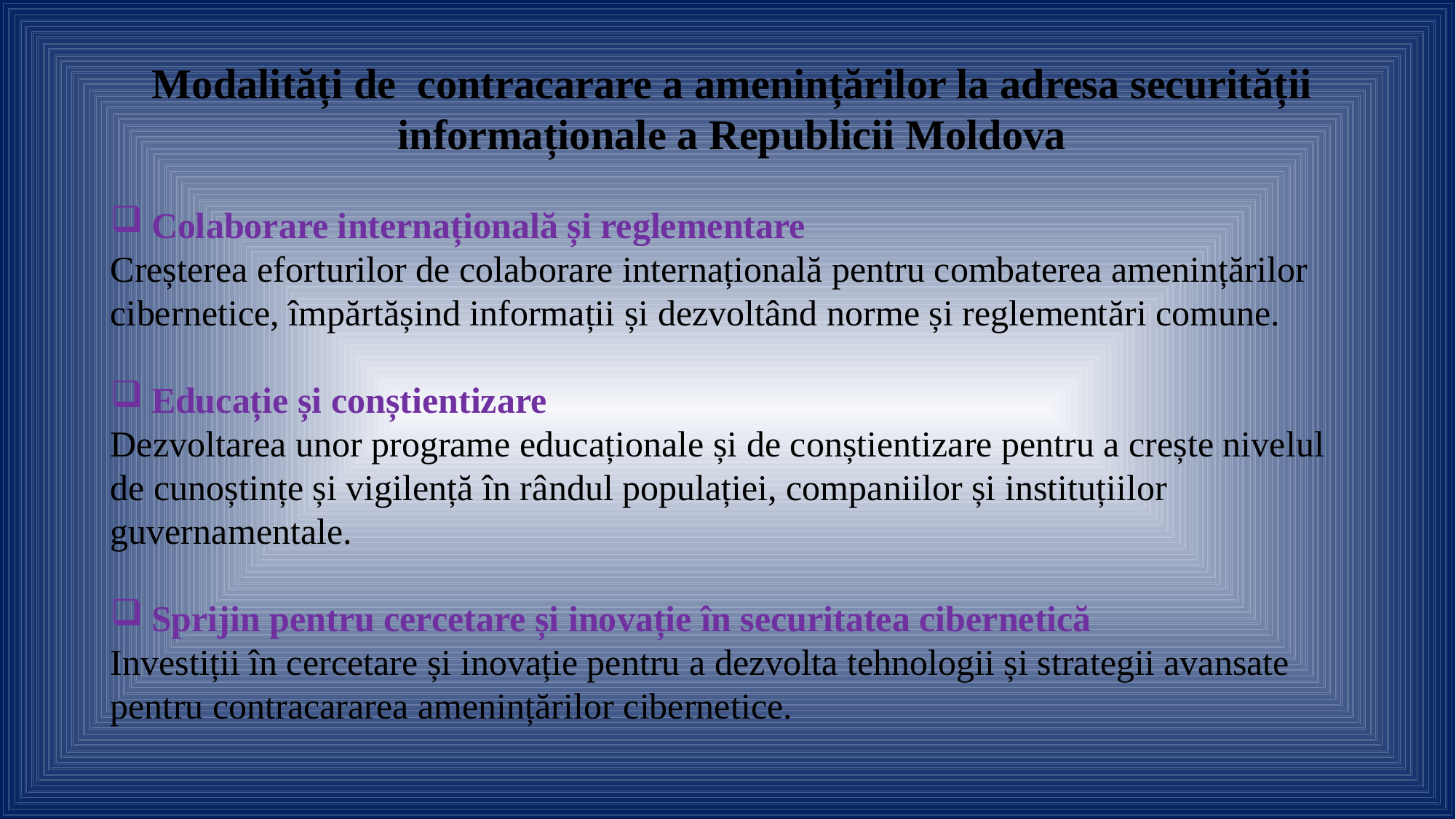

Modalități de  contracarare a amenințărilor la adresa securității informaționale a Republicii Moldova

Colaborare internațională și reglementare
Creșterea eforturilor de colaborare internațională pentru combaterea amenințărilor cibernetice, împărtășind informații și dezvoltând norme și reglementări comune.

Educație și conștientizare
Dezvoltarea unor programe educaționale și de conștientizare pentru a crește nivelul de cunoștințe și vigilență în rândul populației, companiilor și instituțiilor guvernamentale.

Sprijin pentru cercetare și inovație în securitatea cibernetică
Investiții în cercetare și inovație pentru a dezvolta tehnologii și strategii avansate pentru contracararea amenințărilor cibernetice.